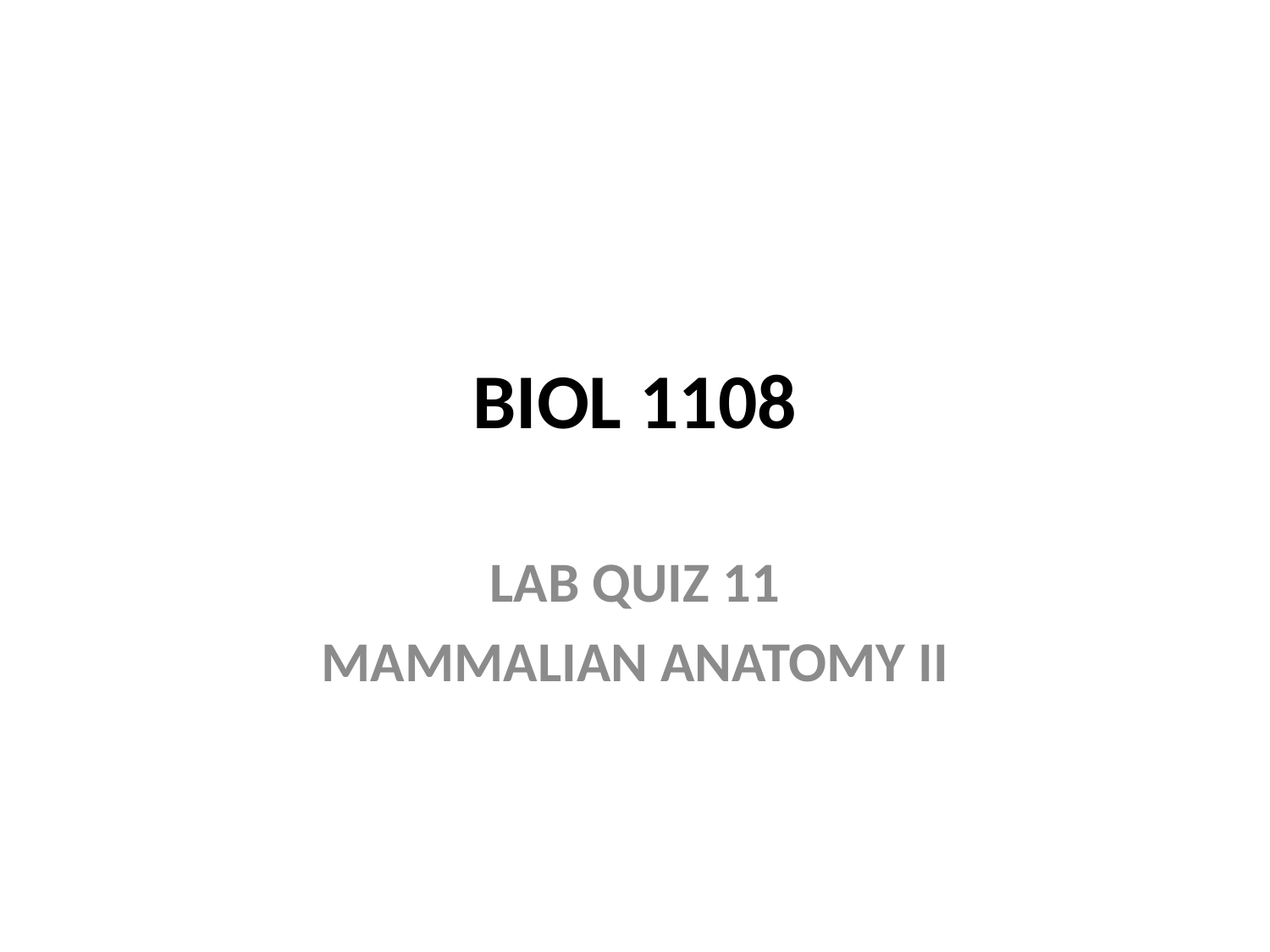

# BIOL 1108
LAB QUIZ 11
MAMMALIAN ANATOMY II